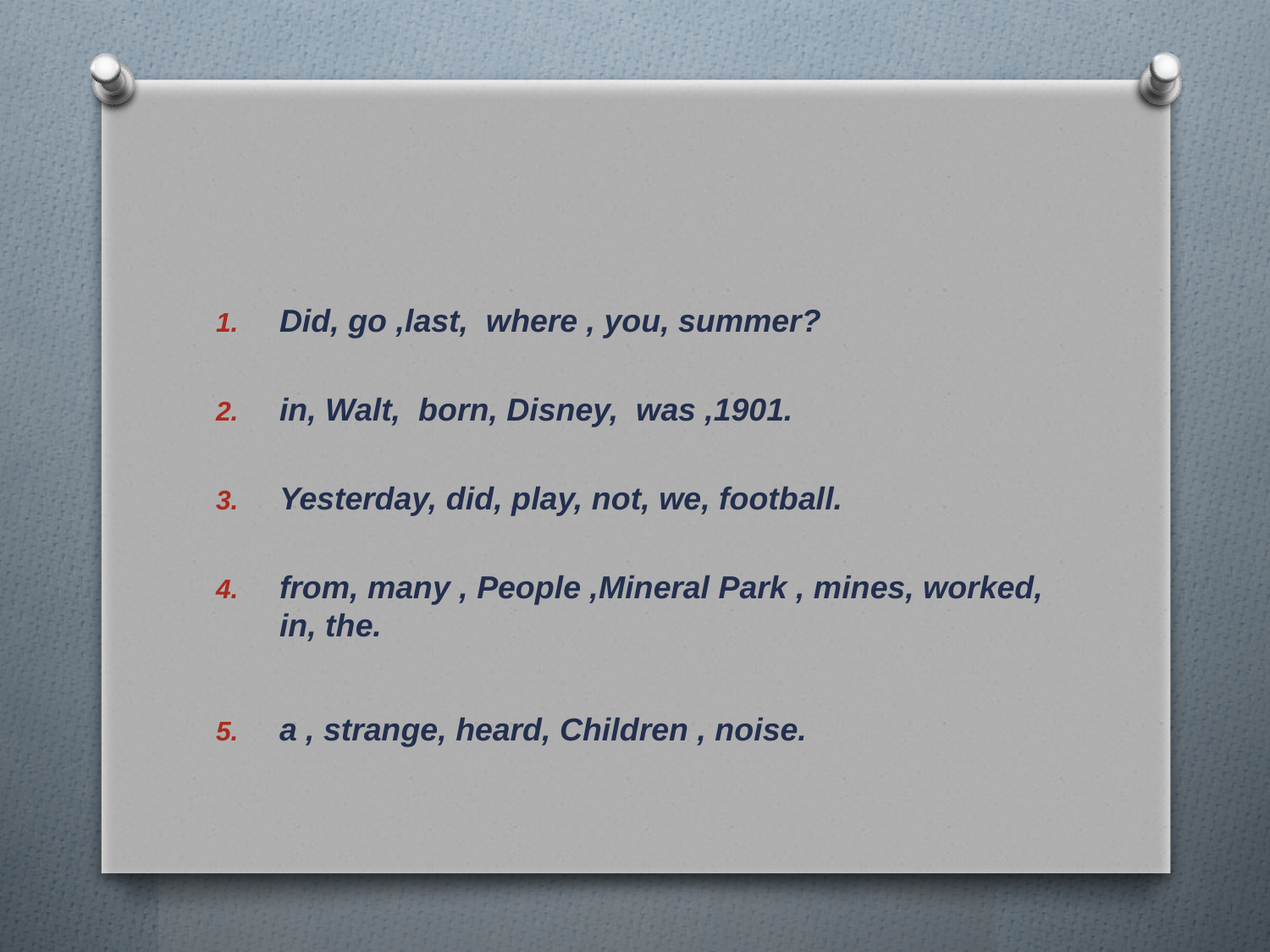

#
Did, go ,last,  where , you, summer?

in, Walt,  born, Disney,  was ,1901.

Yesterday, did, play, not, we, football.

from, many , People ,Mineral Park , mines, worked, in, the.

a , strange, heard, Children , noise.